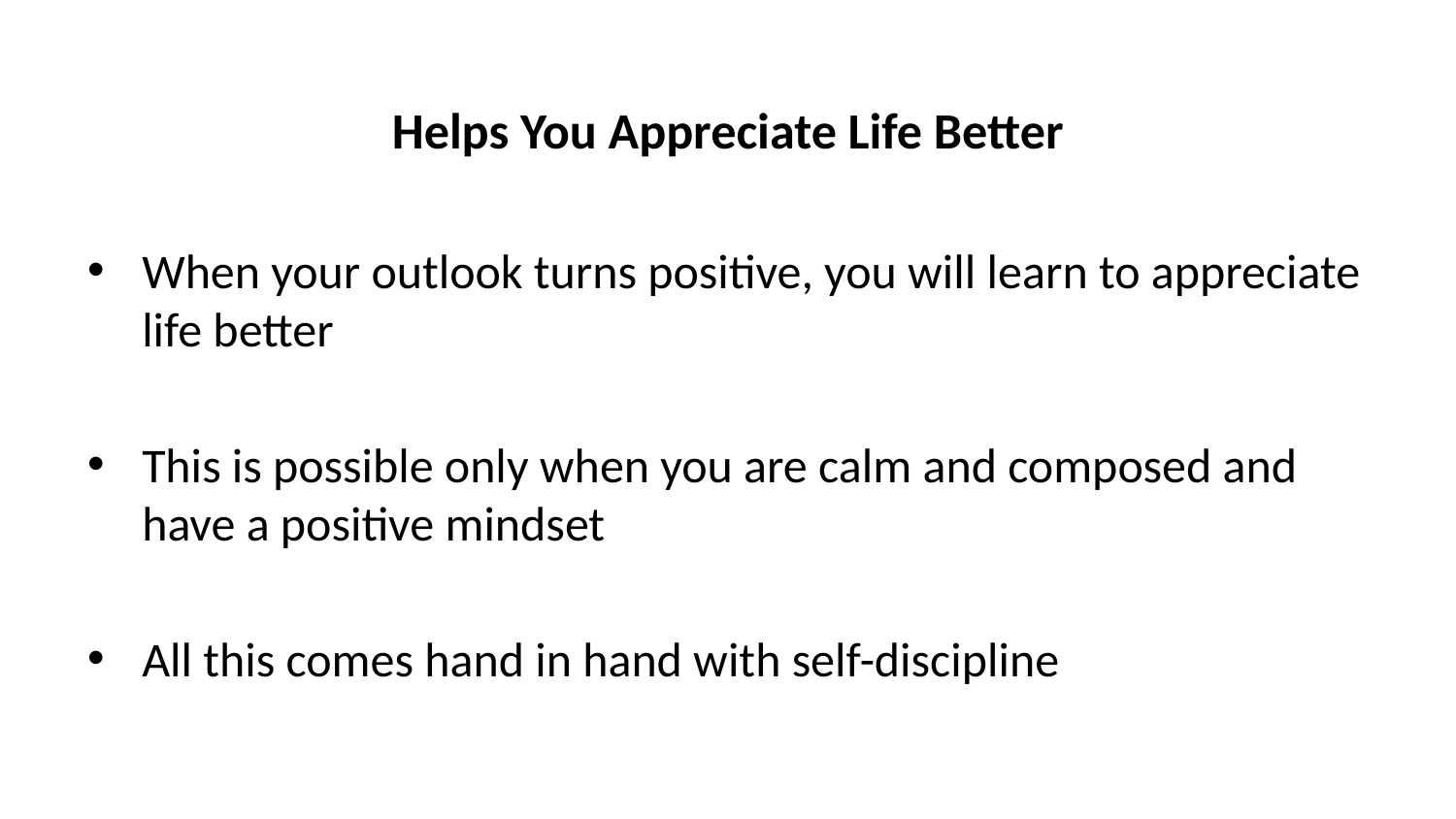

# Helps You Appreciate Life Better
When your outlook turns positive, you will learn to appreciate life better

This is possible only when you are calm and composed and have a positive mindset

All this comes hand in hand with self-discipline